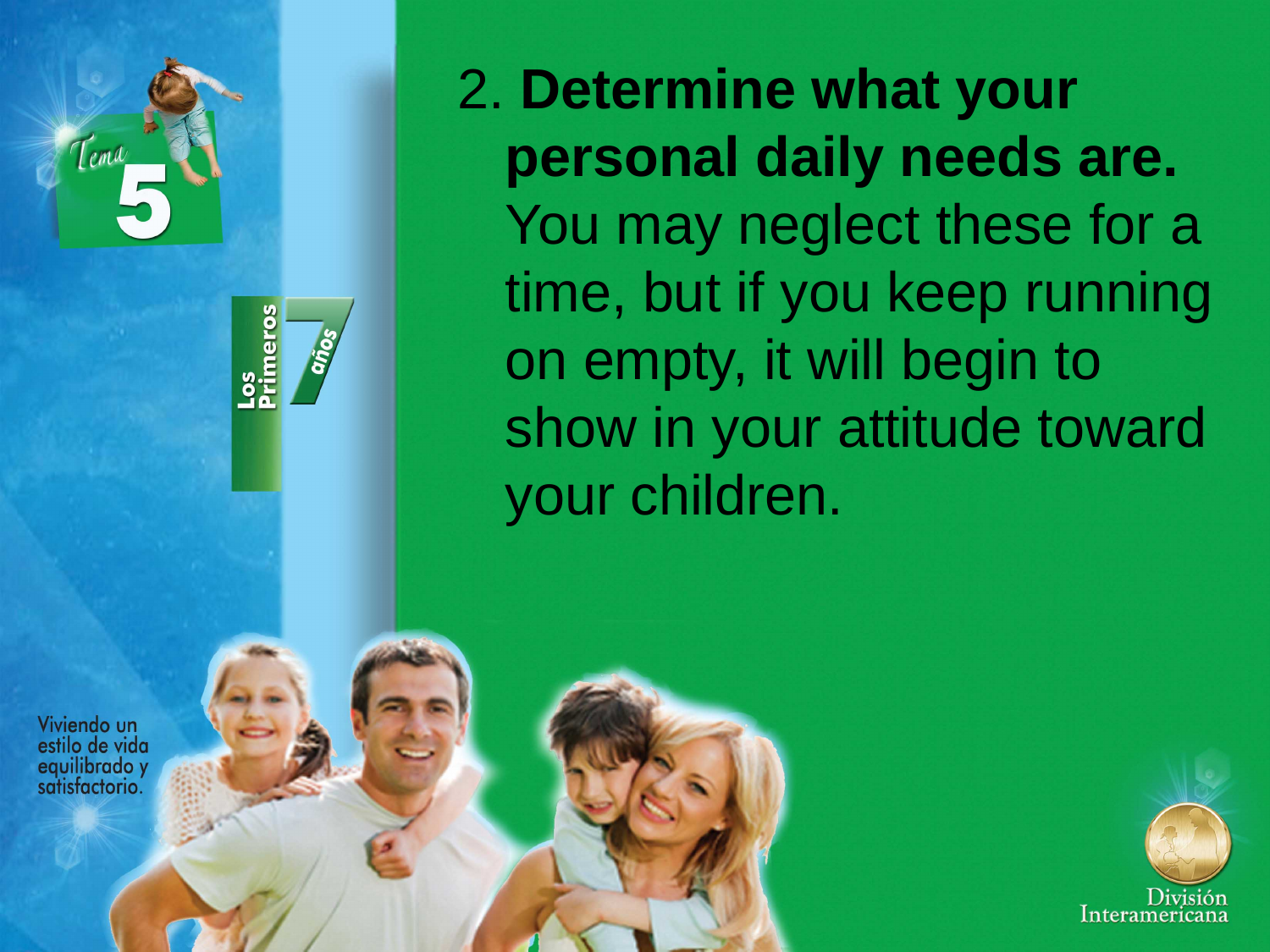

2. Determine what your personal daily needs are.
	You may neglect these for a time, but if you keep running on empty, it will begin to show in your attitude toward your children.